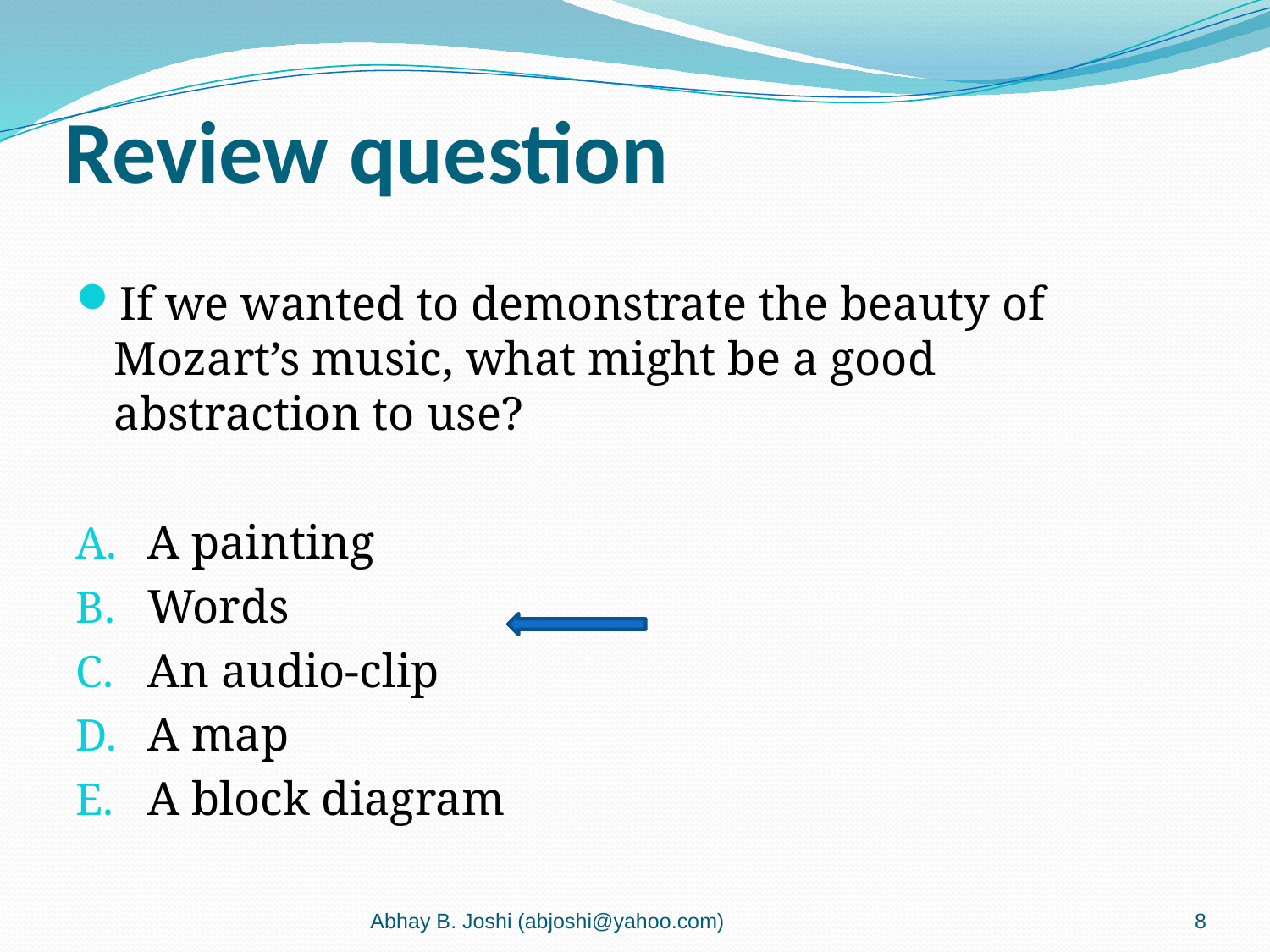

# Review question
If we wanted to demonstrate the beauty of Mozart’s music, what might be a good abstraction to use?

A painting
Words
An audio-clip
A map
A block diagram

Abhay B. Joshi (abjoshi@yahoo.com)
8